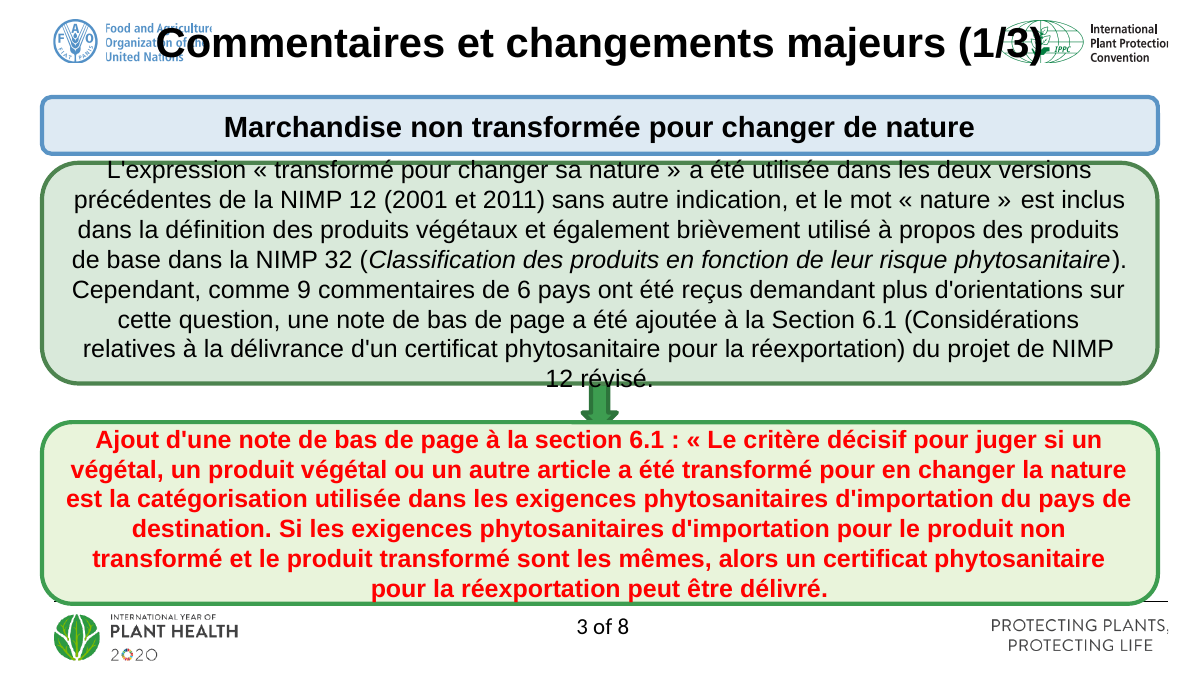

Commentaires et changements majeurs (1/3)
Marchandise non transformée pour changer de nature
L'expression « transformé pour changer sa nature » ​​a été utilisée dans les deux versions précédentes de la NIMP 12 (2001 et 2011) sans autre indication, et le mot « nature » ​​est inclus dans la définition des produits végétaux et également brièvement utilisé à propos des produits de base dans la NIMP 32 (Classification des produits en fonction de leur risque phytosanitaire). Cependant, comme 9 commentaires de 6 pays ont été reçus demandant plus d'orientations sur cette question, une note de bas de page a été ajoutée à la Section 6.1 (Considérations relatives à la délivrance d'un certificat phytosanitaire pour la réexportation) du projet de NIMP 12 révisé.

Ajout d'une note de bas de page à la section 6.1 : « Le critère décisif pour juger si un végétal, un produit végétal ou un autre article a été transformé pour en changer la nature est la catégorisation utilisée dans les exigences phytosanitaires d'importation du pays de destination. Si les exigences phytosanitaires d'importation pour le produit non transformé et le produit transformé sont les mêmes, alors un certificat phytosanitaire pour la réexportation peut être délivré.
3 of 8